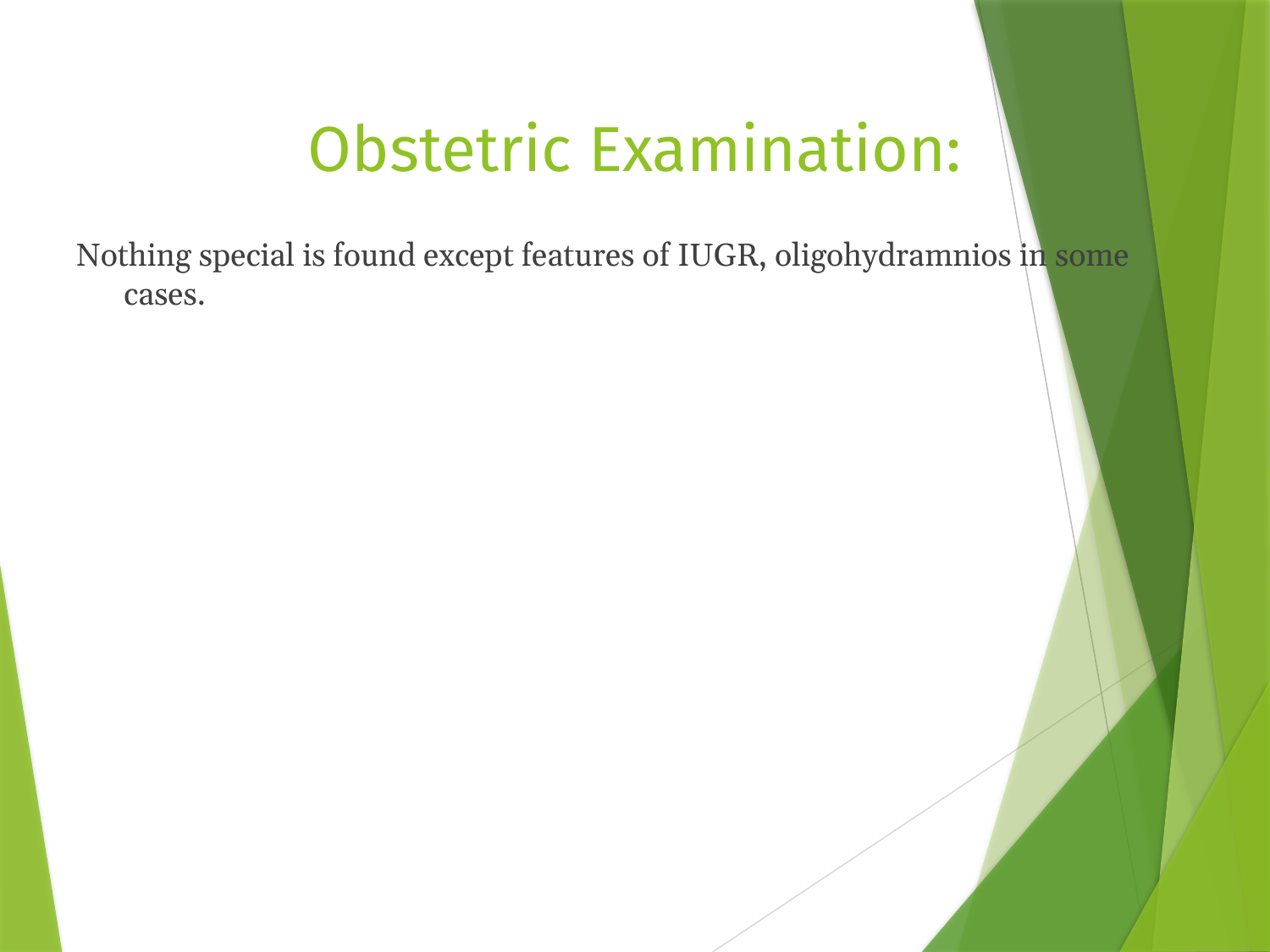

# Obstetric Examination:
Nothing special is found except features of IUGR, oligohydramnios in some cases.